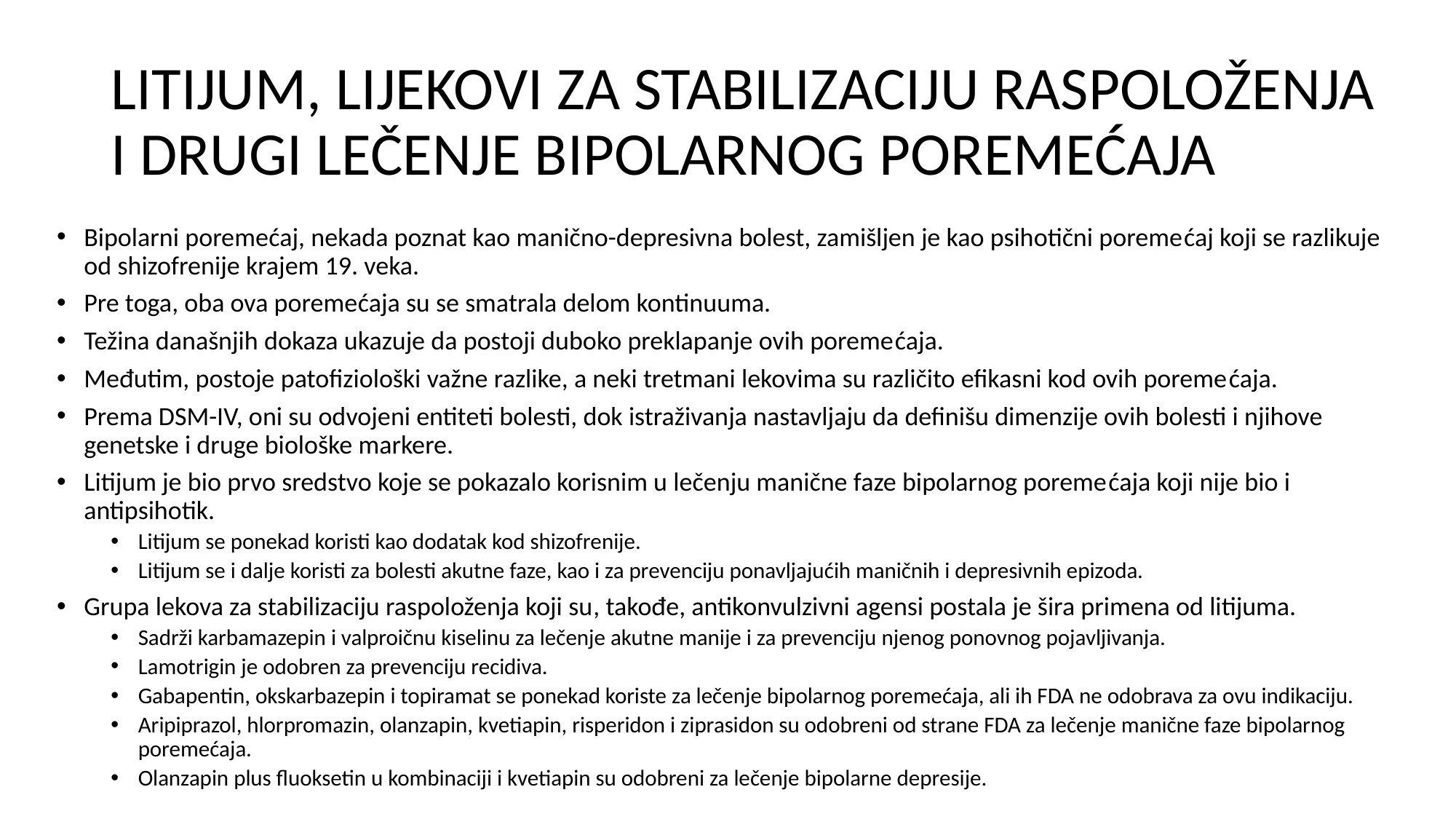

# LITIJUM, LIJEKOVI ZA STABILIZACIJU RASPOLOŽENJA I DRUGI LEČENJE BIPOLARNOG POREMEĆAJA
Bipolarni poremećaj, nekada poznat kao manično-depresivna bolest, zamišljen je kao psihotični poremećaj koji se razlikuje od shizofrenije krajem 19. veka.
Pre toga, oba ova poremećaja su se smatrala delom kontinuuma.
Težina današnjih dokaza ukazuje da postoji duboko preklapanje ovih poremećaja.
Međutim, postoje patofiziološki važne razlike, a neki tretmani lekovima su različito efikasni kod ovih poremećaja.
Prema DSM-IV, oni su odvojeni entiteti bolesti, dok istraživanja nastavljaju da definišu dimenzije ovih bolesti i njihove genetske i druge biološke markere.
Litijum je bio prvo sredstvo koje se pokazalo korisnim u lečenju manične faze bipolarnog poremećaja koji nije bio i antipsihotik.
Litijum se ponekad koristi kao dodatak kod shizofrenije.
Litijum se i dalje koristi za bolesti akutne faze, kao i za prevenciju ponavljajućih maničnih i depresivnih epizoda.
Grupa lekova za stabilizaciju raspoloženja koji su, takođe, antikonvulzivni agensi postala je šira primena od litijuma.
Sadrži karbamazepin i valproičnu kiselinu za lečenje akutne manije i za prevenciju njenog ponovnog pojavljivanja.
Lamotrigin je odobren za prevenciju recidiva.
Gabapentin, okskarbazepin i topiramat se ponekad koriste za lečenje bipolarnog poremećaja, ali ih FDA ne odobrava za ovu indikaciju.
Aripiprazol, hlorpromazin, olanzapin, kvetiapin, risperidon i ziprasidon su odobreni od strane FDA za lečenje manične faze bipolarnog poremećaja.
Olanzapin plus fluoksetin u kombinaciji i kvetiapin su odobreni za lečenje bipolarne depresije.